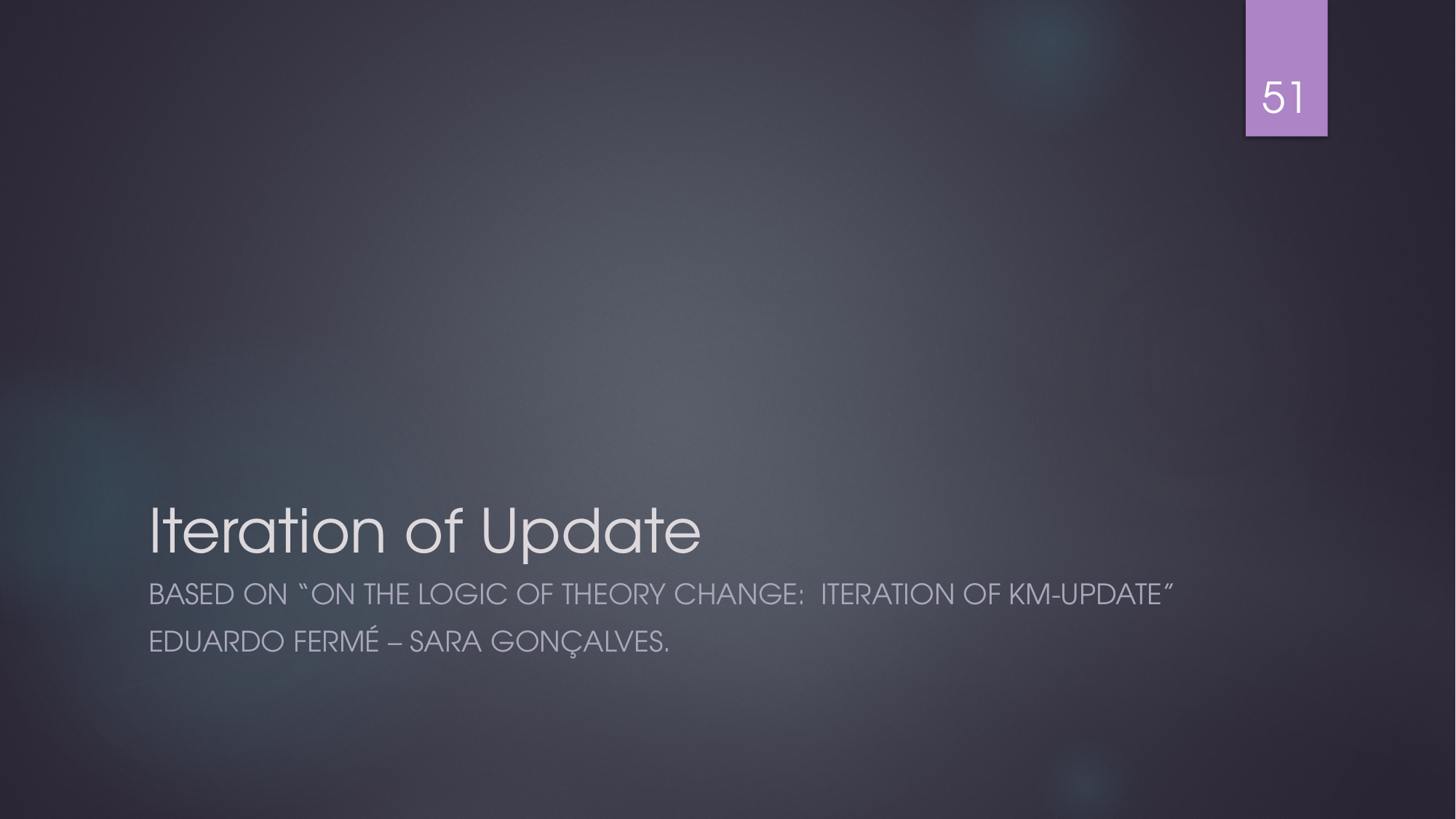

51
# Iteration of Update
Based on “On the Logic of Theory Change:  Iteration of KM-Update”
Eduardo fermé – sara gonçalves.